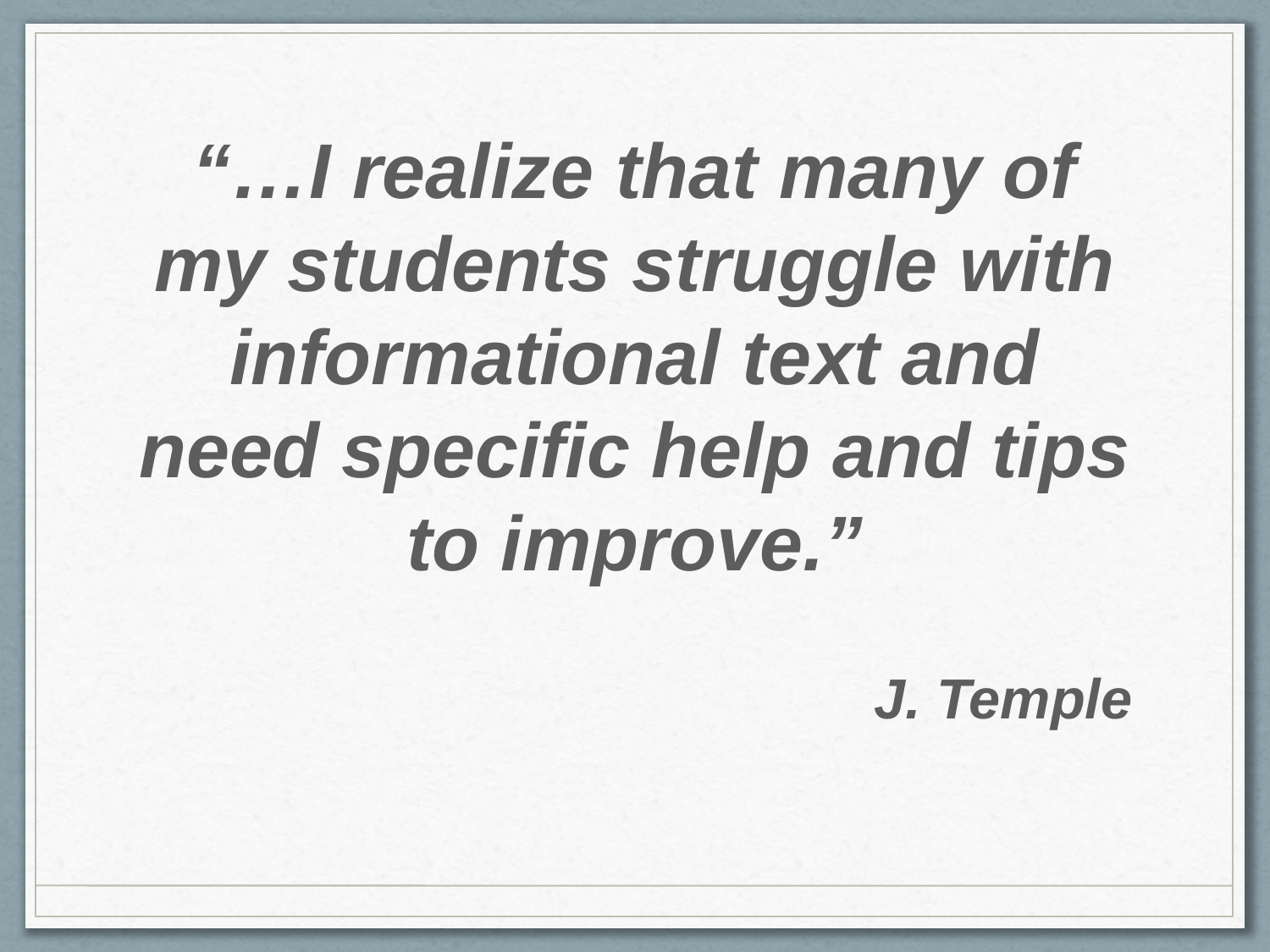

# “…I realize that many of my students struggle with informational text and need specific help and tips to improve.”
J. Temple